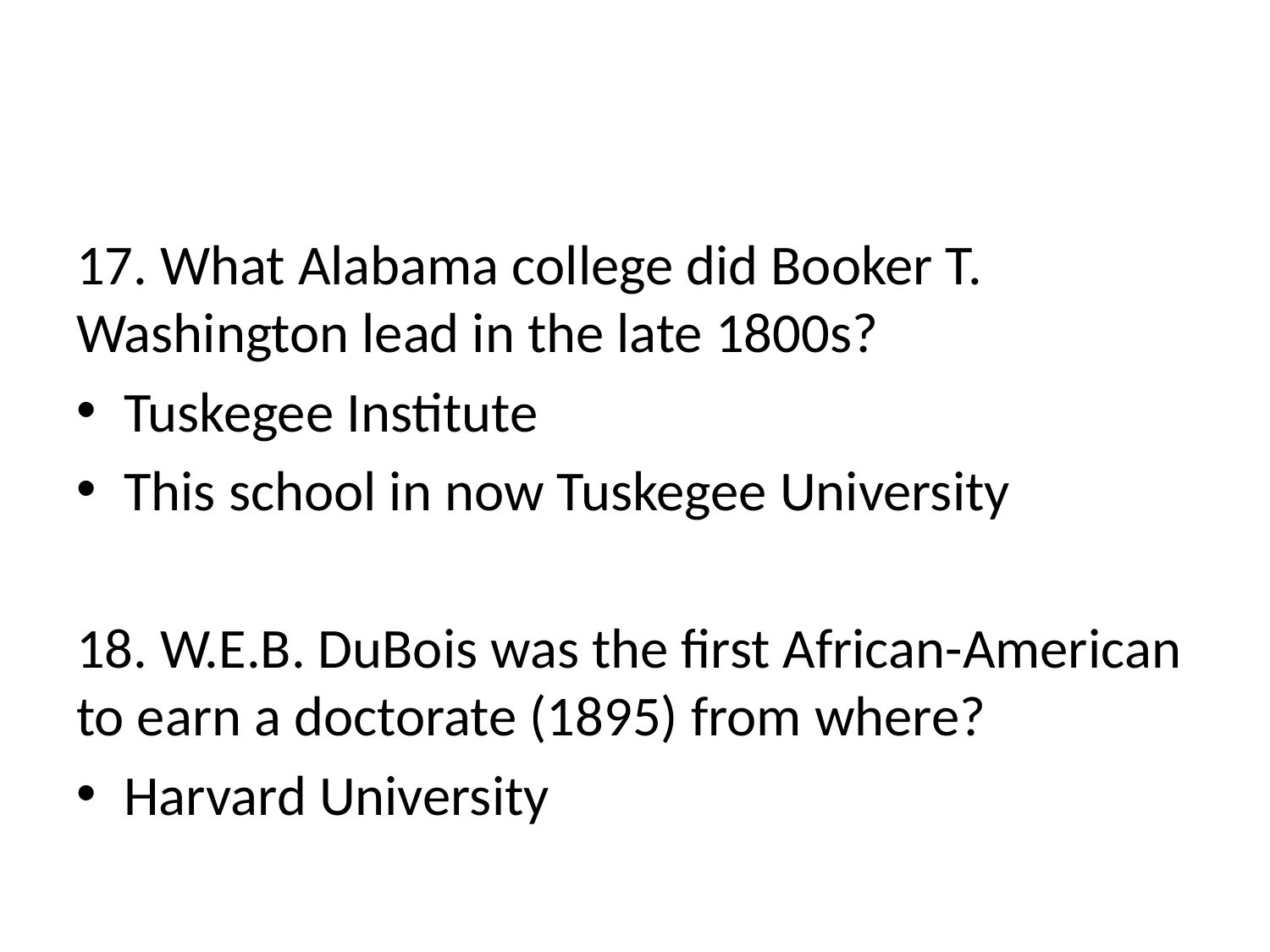

#
17. What Alabama college did Booker T. Washington lead in the late 1800s?
Tuskegee Institute
This school in now Tuskegee University

18. W.E.B. DuBois was the first African-American to earn a doctorate (1895) from where?
Harvard University